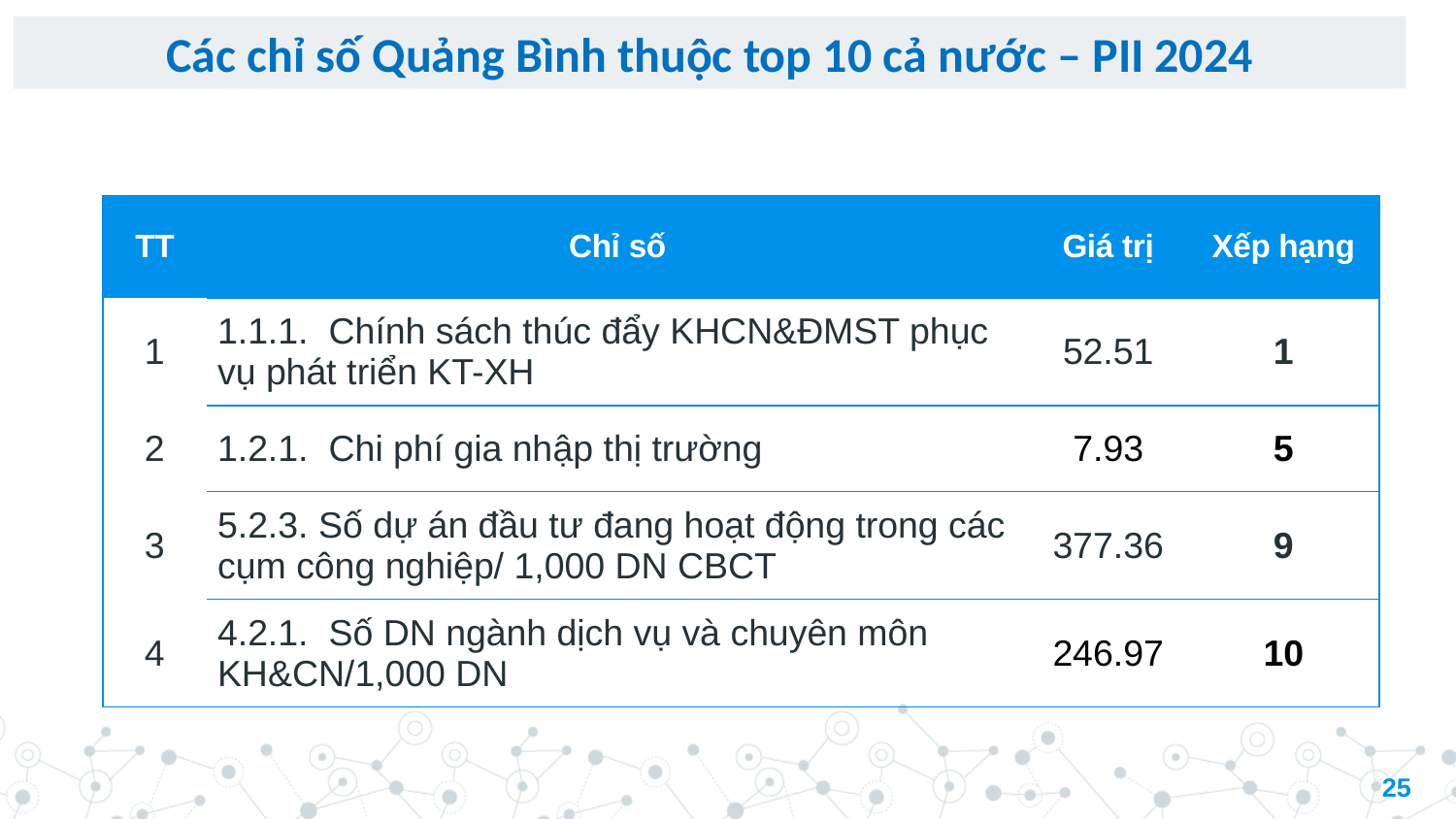

Các chỉ số Quảng Bình thuộc top 10 cả nước – PII 2024
| TT | Chỉ số | Giá trị | Xếp hạng |
| --- | --- | --- | --- |
| 1 | 1.1.1. Chính sách thúc đẩy KHCN&ĐMST phục vụ phát triển KT-XH | 52.51 | 1 |
| 2 | 1.2.1. Chi phí gia nhập thị trường | 7.93 | 5 |
| 3 | 5.2.3. Số dự án đầu tư đang hoạt động trong các cụm công nghiệp/ 1,000 DN CBCT | 377.36 | 9 |
| 4 | 4.2.1. Số DN ngành dịch vụ và chuyên môn KH&CN/1,000 DN | 246.97 | 10 |
25